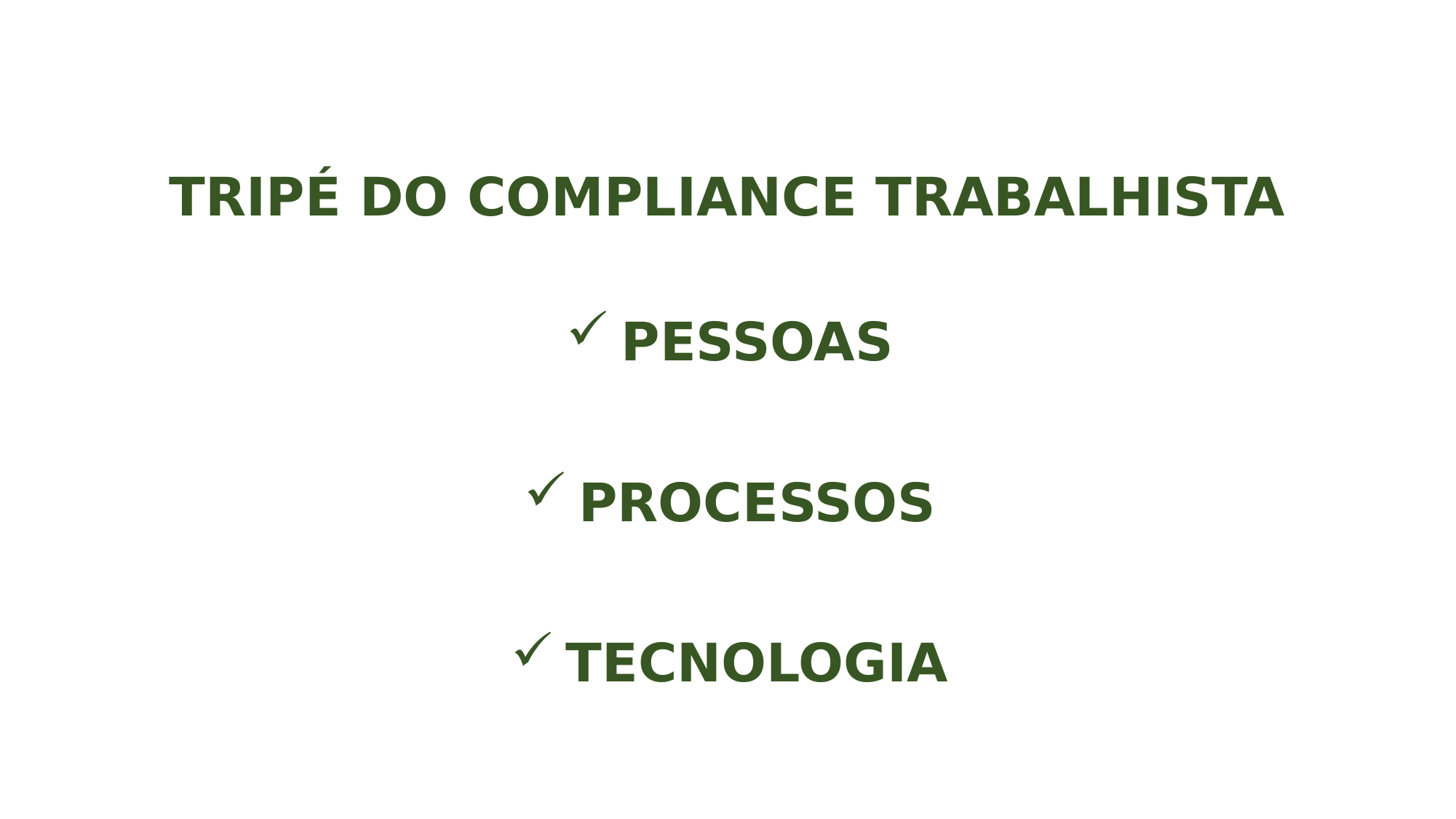

TRIPÉ DO COMPLIANCE TRABALHISTA
PESSOAS

PROCESSOS

TECNOLOGIA